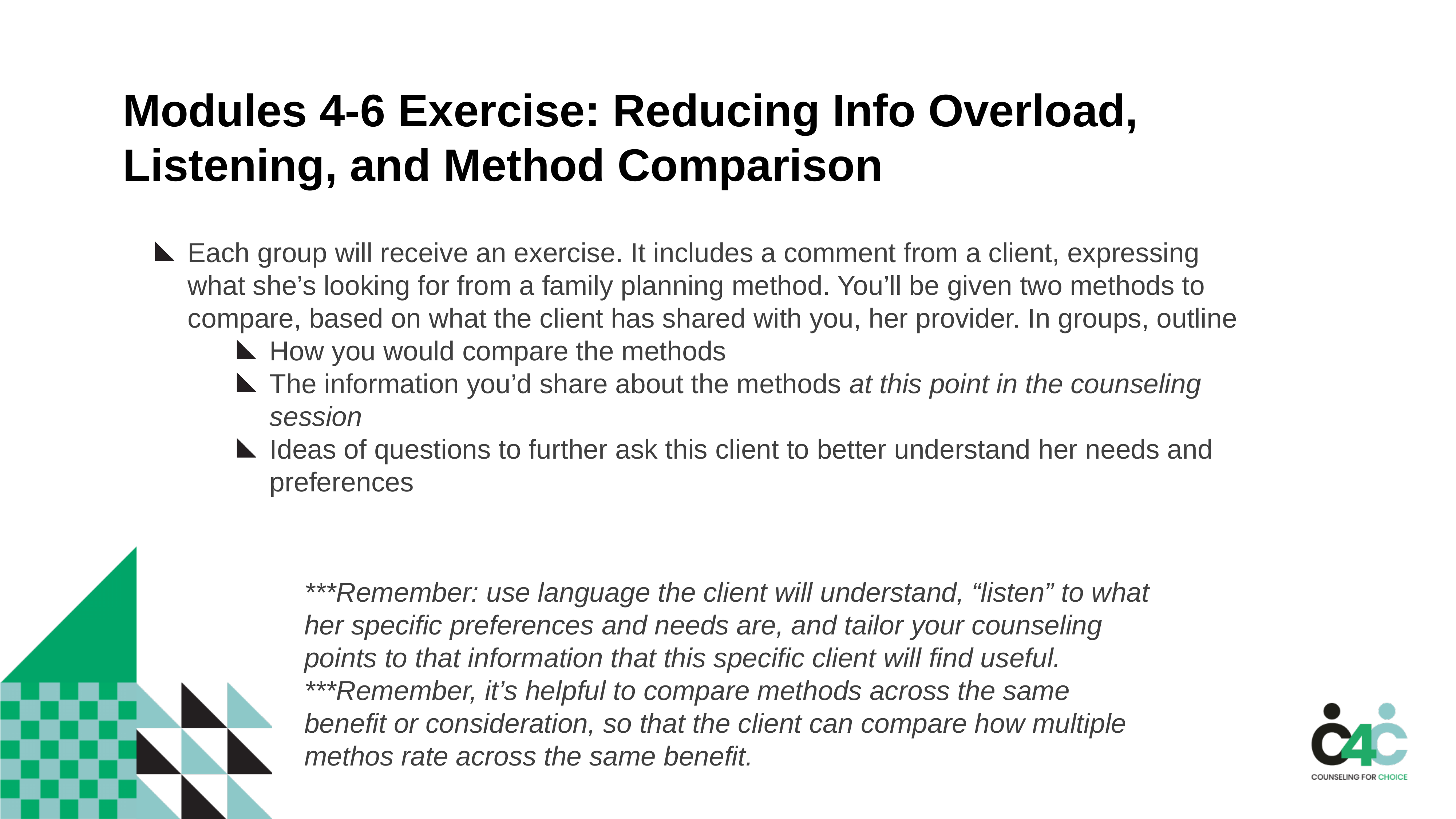

Modules 4-6 Exercise: Reducing Info Overload, Listening, and Method Comparison
Each group will receive an exercise. It includes a comment from a client, expressing what she’s looking for from a family planning method. You’ll be given two methods to compare, based on what the client has shared with you, her provider. In groups, outline
How you would compare the methods
The information you’d share about the methods at this point in the counseling session
Ideas of questions to further ask this client to better understand her needs and preferences

***Remember: use language the client will understand, “listen” to what her specific preferences and needs are, and tailor your counseling points to that information that this specific client will find useful.
***Remember, it’s helpful to compare methods across the same benefit or consideration, so that the client can compare how multiple methos rate across the same benefit.